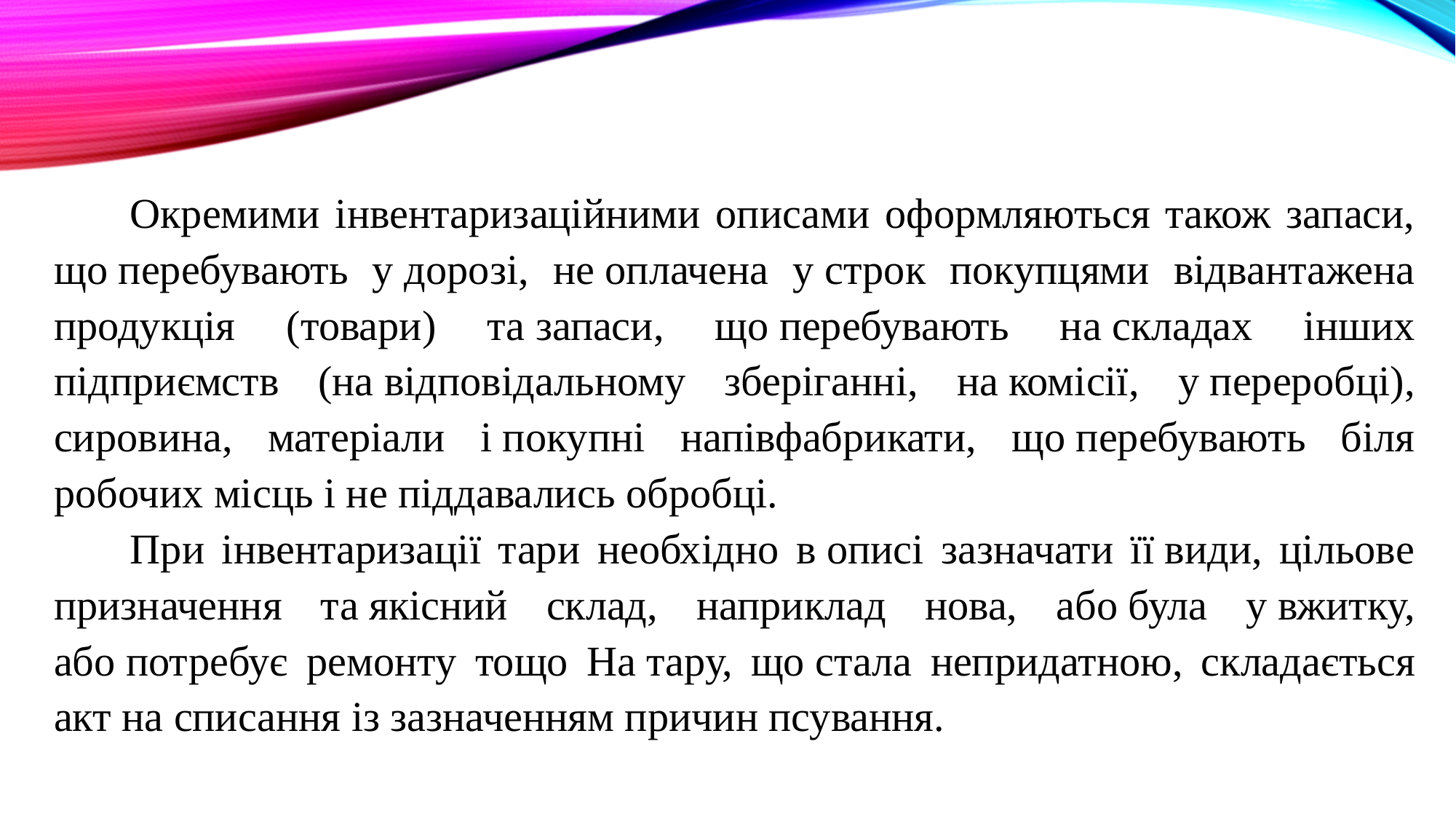

Окремими інвентаризаційними описами оформляються також запаси, що перебувають у дорозі, не оплачена у строк покупцями відвантажена продукція (товари) та запаси, що перебувають на складах інших підприємств (на відповідальному зберіганні, на комісії, у переробці), сировина, матеріали і покупні напівфабрикати, що перебувають біля робочих місць і не піддавались обробці.
При інвентаризації тари необхідно в описі зазначати її види, цільове призначення та якісний склад, наприклад нова, або була у вжитку, або потребує ремонту тощо На тару, що стала непридатною, складається акт на списання із зазначенням причин псування.